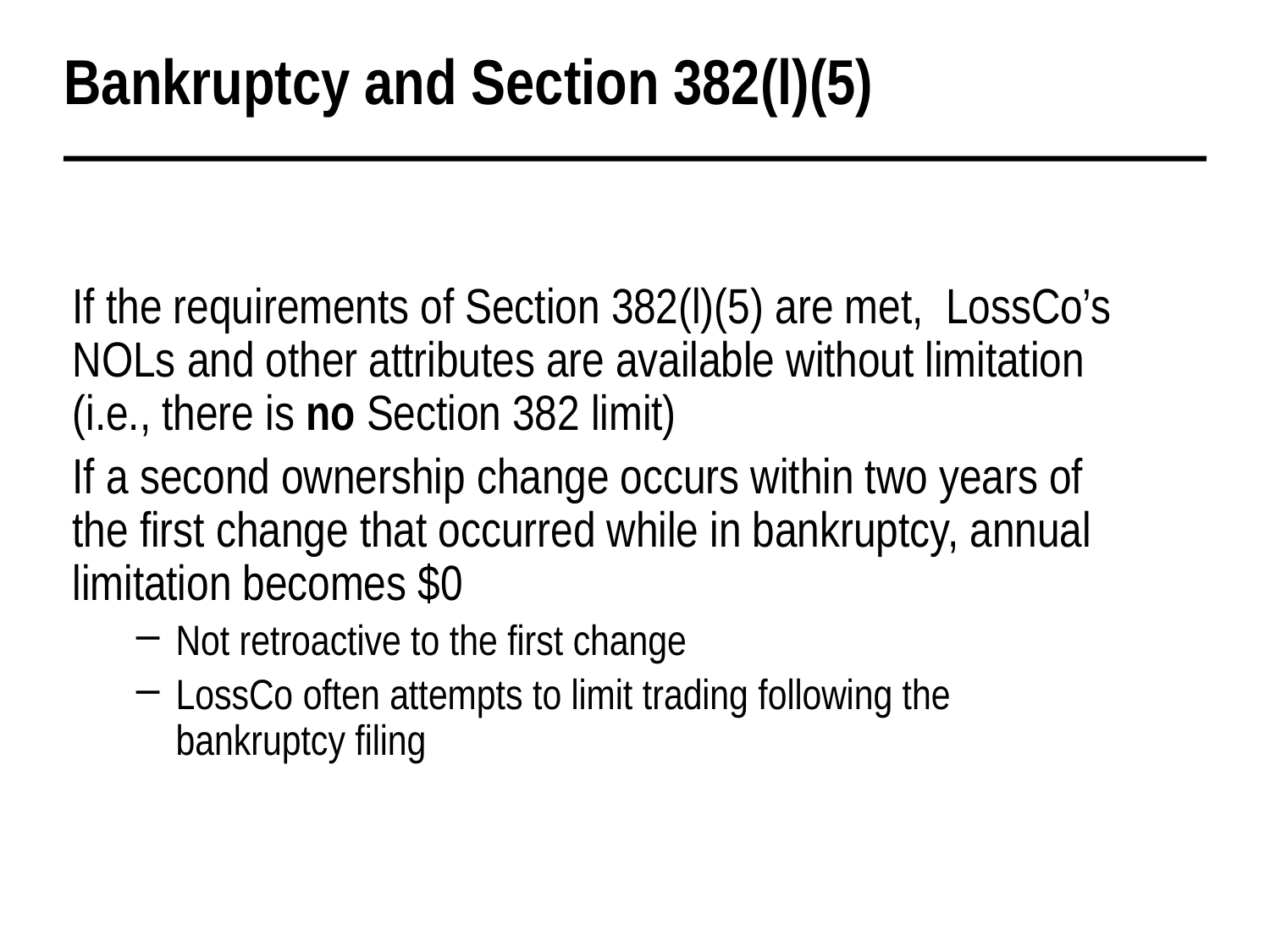

# Bankruptcy and Section 382(l)(5)
If the requirements of Section 382(l)(5) are met,  LossCo’s NOLs and other attributes are available without limitation (i.e., there is no Section 382 limit)
If a second ownership change occurs within two years of the first change that occurred while in bankruptcy, annual limitation becomes $0
Not retroactive to the first change
LossCo often attempts to limit trading following the bankruptcy filing